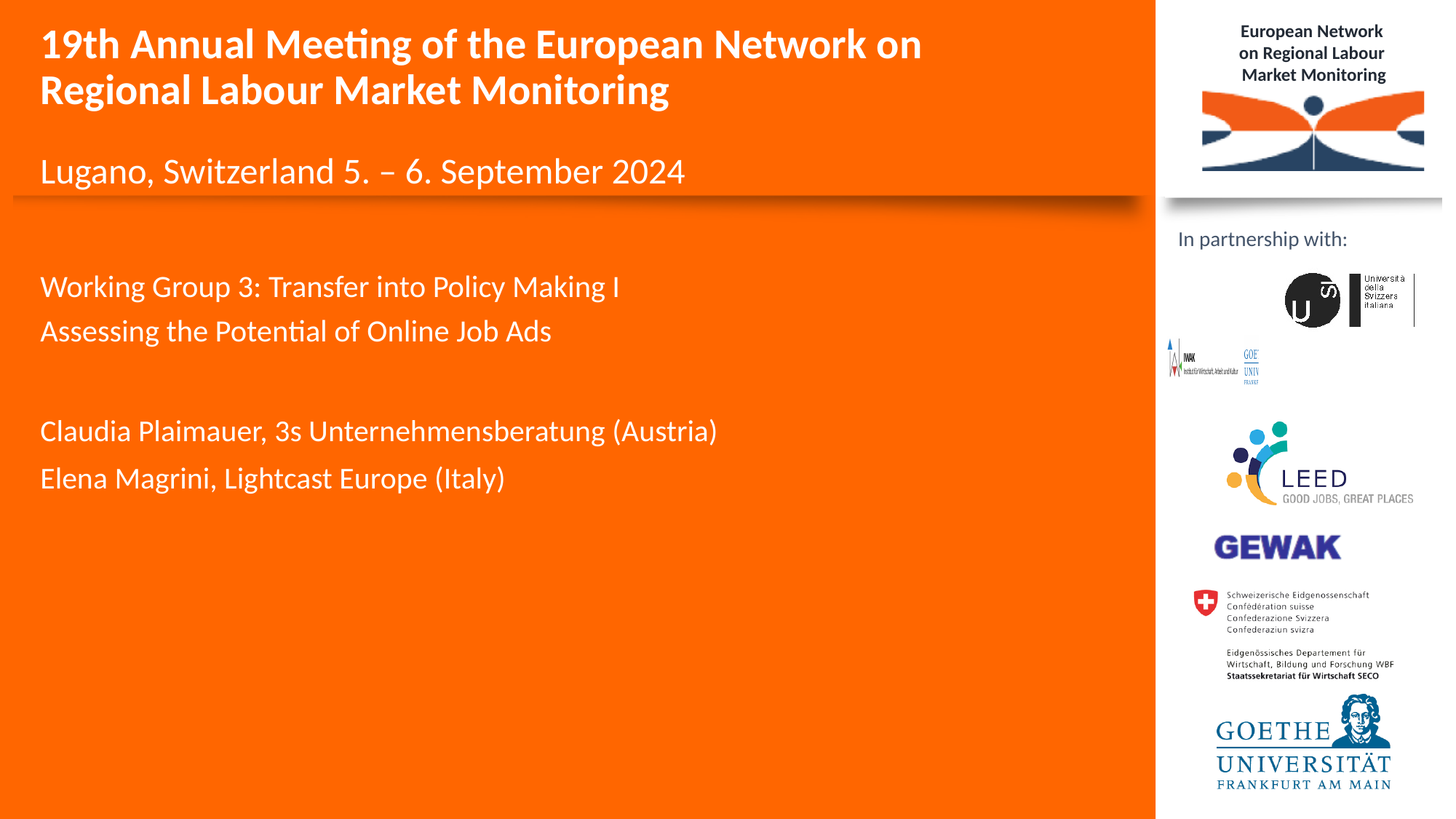

Working Group 3: Transfer into Policy Making I
Assessing the Potential of Online Job Ads
Claudia Plaimauer, 3s Unternehmensberatung (Austria)
Elena Magrini, Lightcast Europe (Italy)